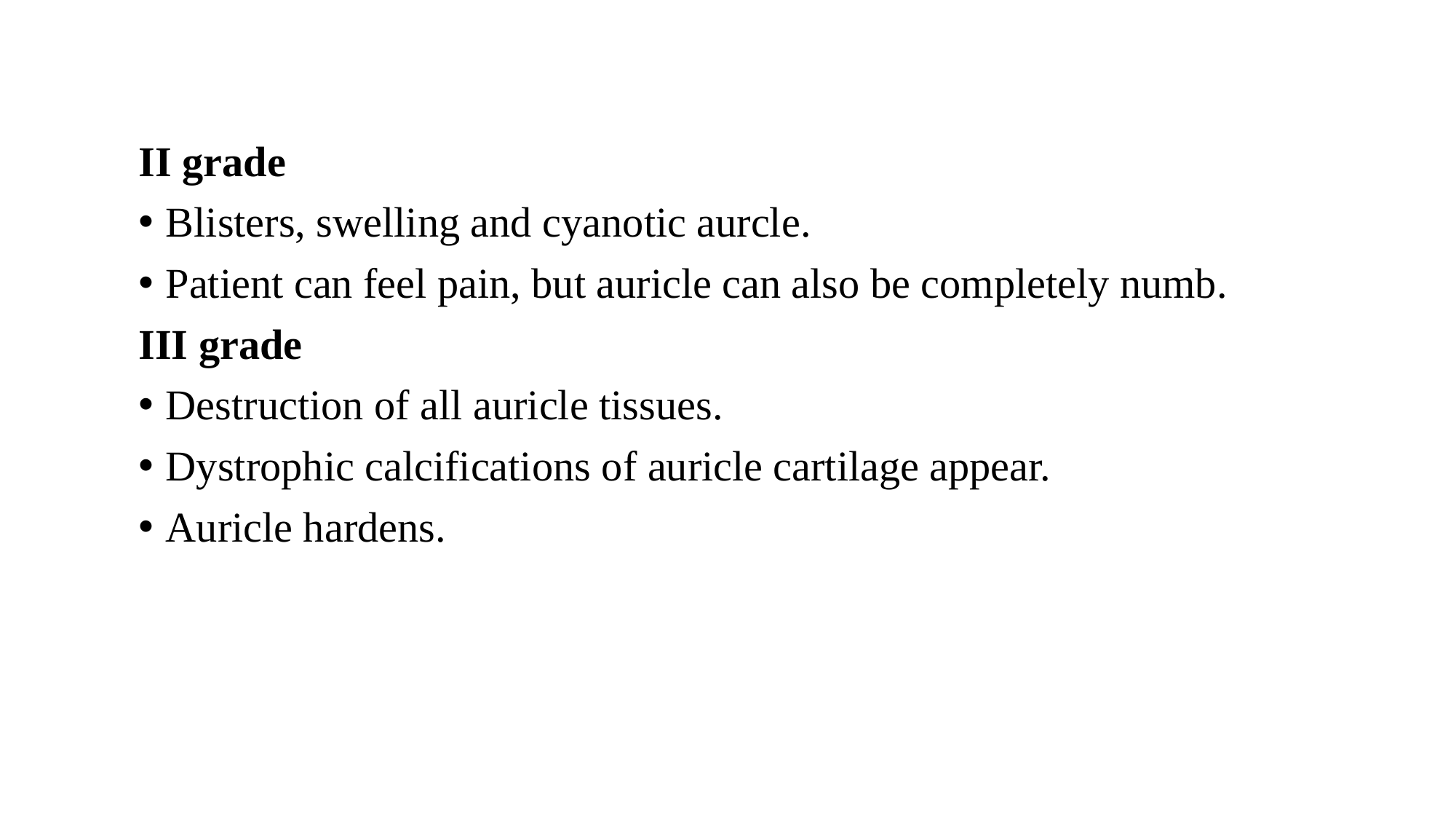

II grade
Blisters, swelling and cyanotic aurcle.
Patient can feel pain, but auricle can also be completely numb.
III grade
Destruction of all auricle tissues.
Dystrophic calcifications of auricle cartilage appear.
Auricle hardens.